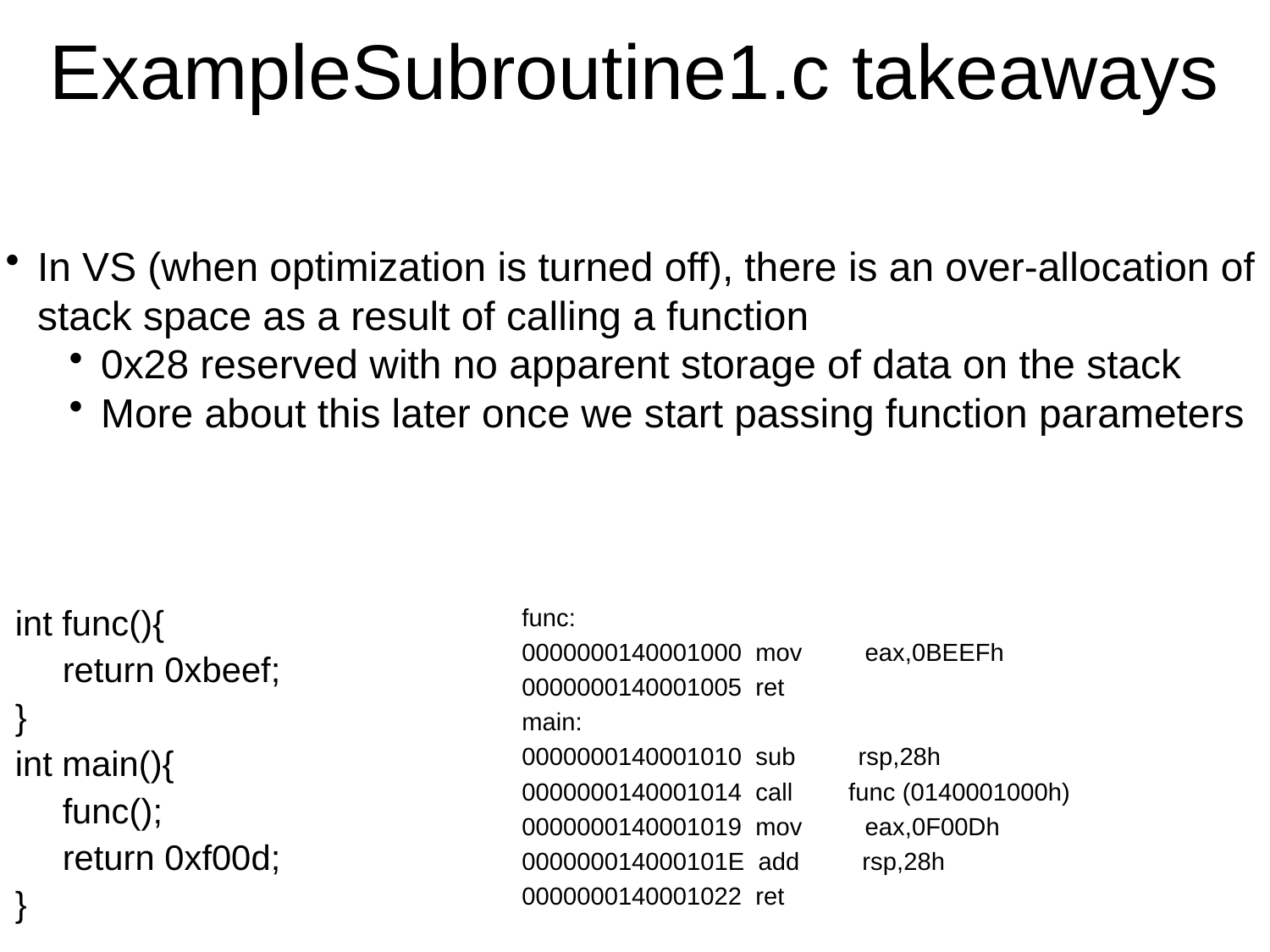

ExampleSubroutine1.c takeaways
In VS (when optimization is turned off), there is an over-allocation of stack space as a result of calling a function
0x28 reserved with no apparent storage of data on the stack
More about this later once we start passing function parameters
func:
0000000140001000  mov         eax,0BEEFh
0000000140001005  ret
main:
0000000140001010  sub         rsp,28h
0000000140001014  call        func (0140001000h)
0000000140001019  mov         eax,0F00Dh
000000014000101E  add         rsp,28h
0000000140001022  ret
int func(){
	return 0xbeef;
}
int main(){
	func();
	return 0xf00d;
}